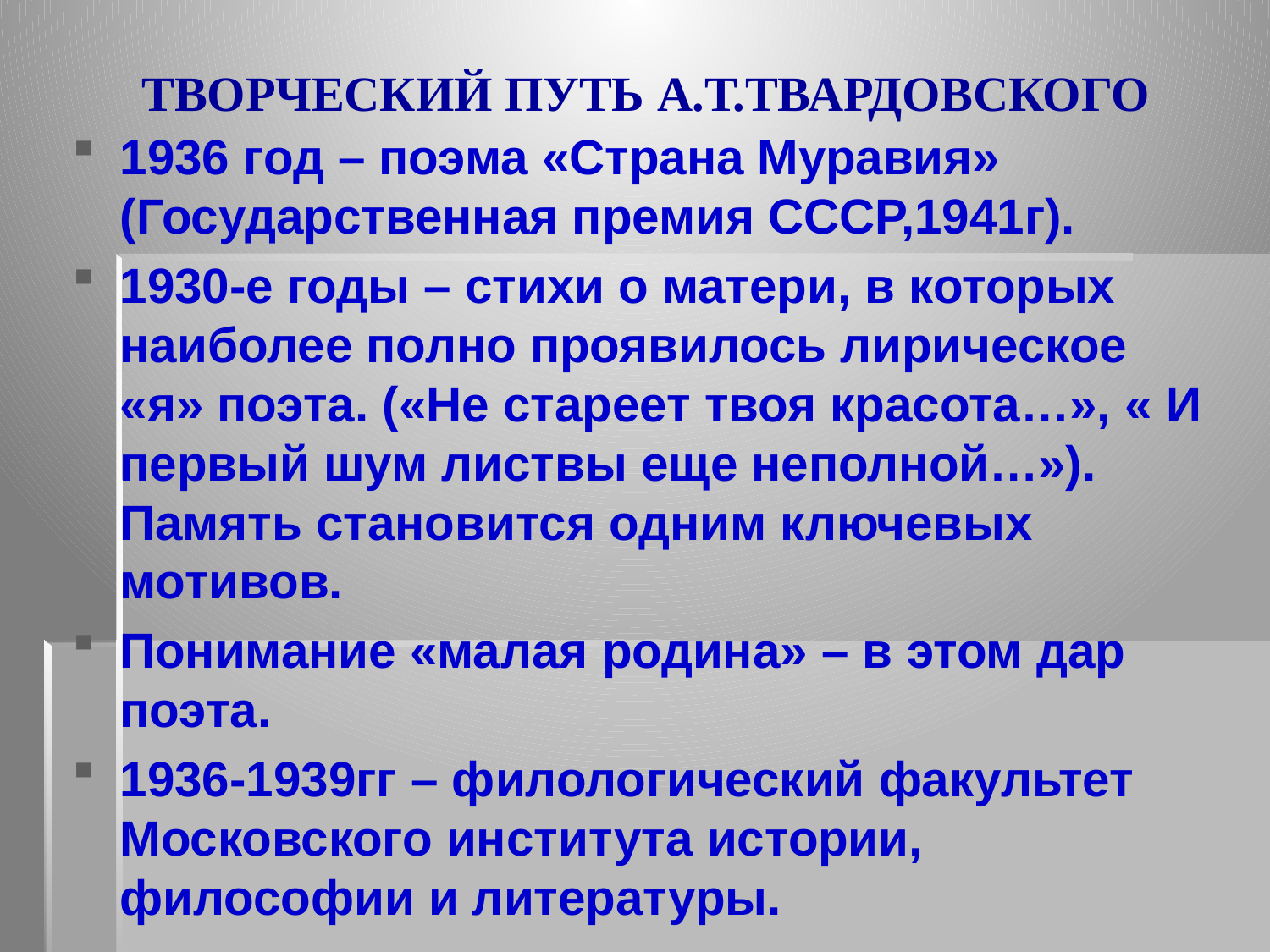

# ТВОРЧЕСКИЙ ПУТЬ А.Т.ТВАРДОВСКОГО
1936 год – поэма «Страна Муравия» (Государственная премия СССР,1941г).
1930-е годы – стихи о матери, в которых наиболее полно проявилось лирическое «я» поэта. («Не стареет твоя красота…», « И первый шум листвы еще неполной…»). Память становится одним ключевых мотивов.
Понимание «малая родина» – в этом дар поэта.
1936-1939гг – филологический факультет Московского института истории, философии и литературы.